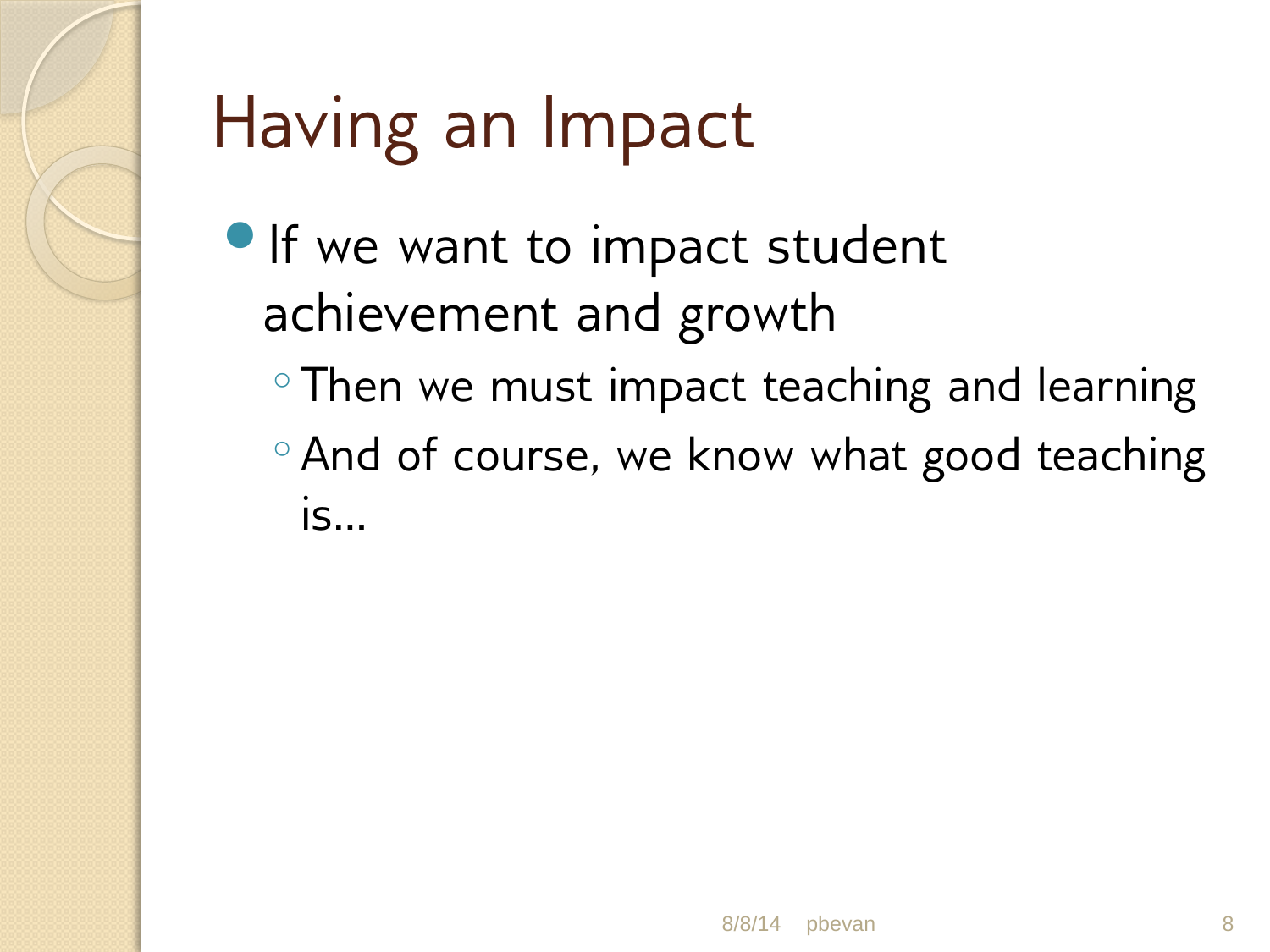

# Having an Impact
If we want to impact student achievement and growth
Then we must impact teaching and learning
And of course, we know what good teaching is…
8/8/14
pbevan
8